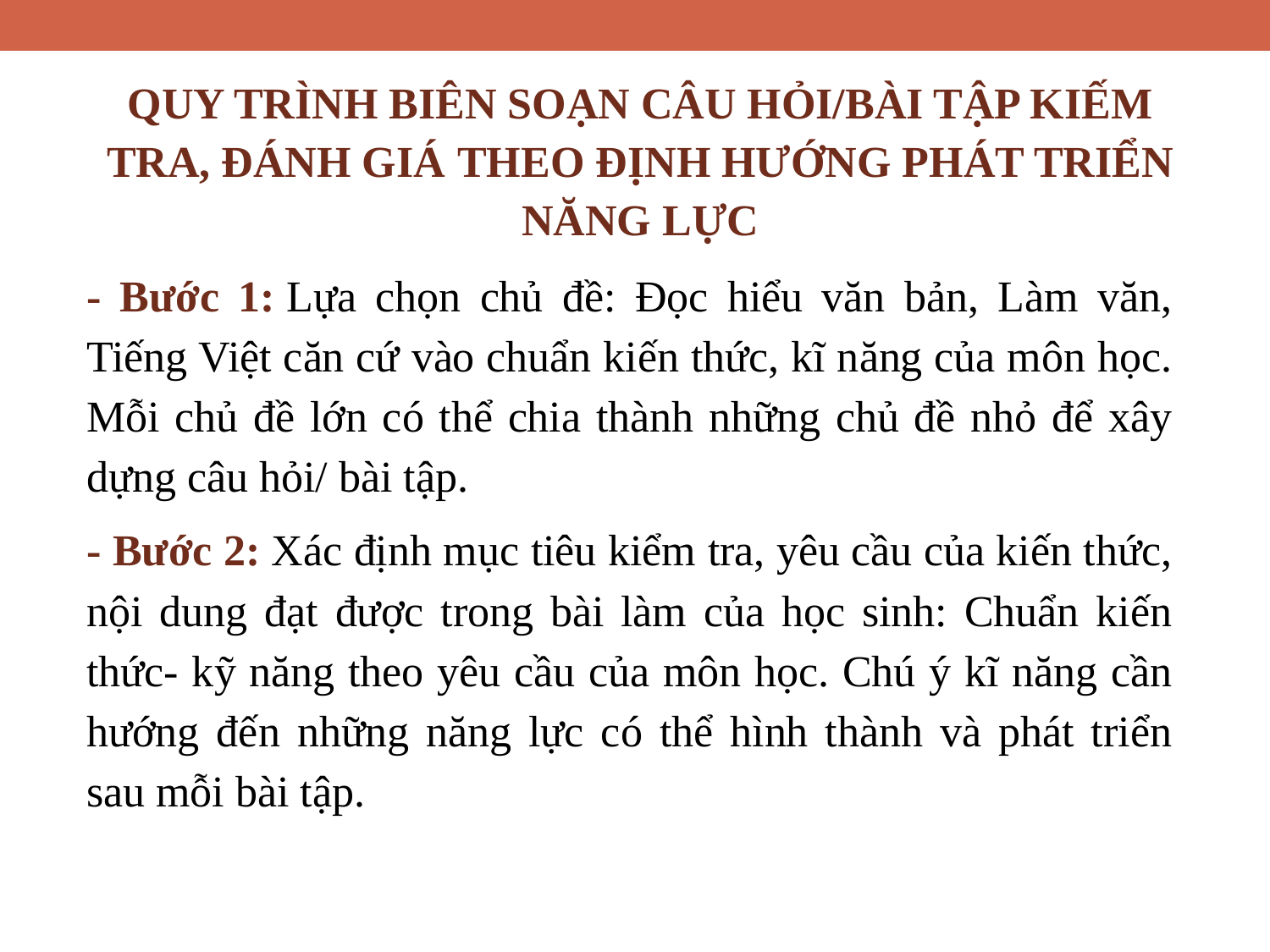

QUY TRÌNH BIÊN SOẠN CÂU HỎI/BÀI TẬP KIẾM TRA, ĐÁNH GIÁ THEO ĐỊNH HƯỚNG PHÁT TRIỂN NĂNG LỰC
- Bước 1: Lựa chọn chủ đề: Đọc hiểu văn bản, Làm văn, Tiếng Việt căn cứ vào chuẩn kiến thức, kĩ năng của môn học. Mỗi chủ đề lớn có thể chia thành những chủ đề nhỏ để xây dựng câu hỏi/ bài tập.
- Bước 2: Xác định mục tiêu kiểm tra, yêu cầu của kiến thức, nội dung đạt được trong bài làm của học sinh: Chuẩn kiến thức- kỹ năng theo yêu cầu của môn học. Chú ý kĩ năng cần hướng đến những năng lực có thể hình thành và phát triển sau mỗi bài tập.